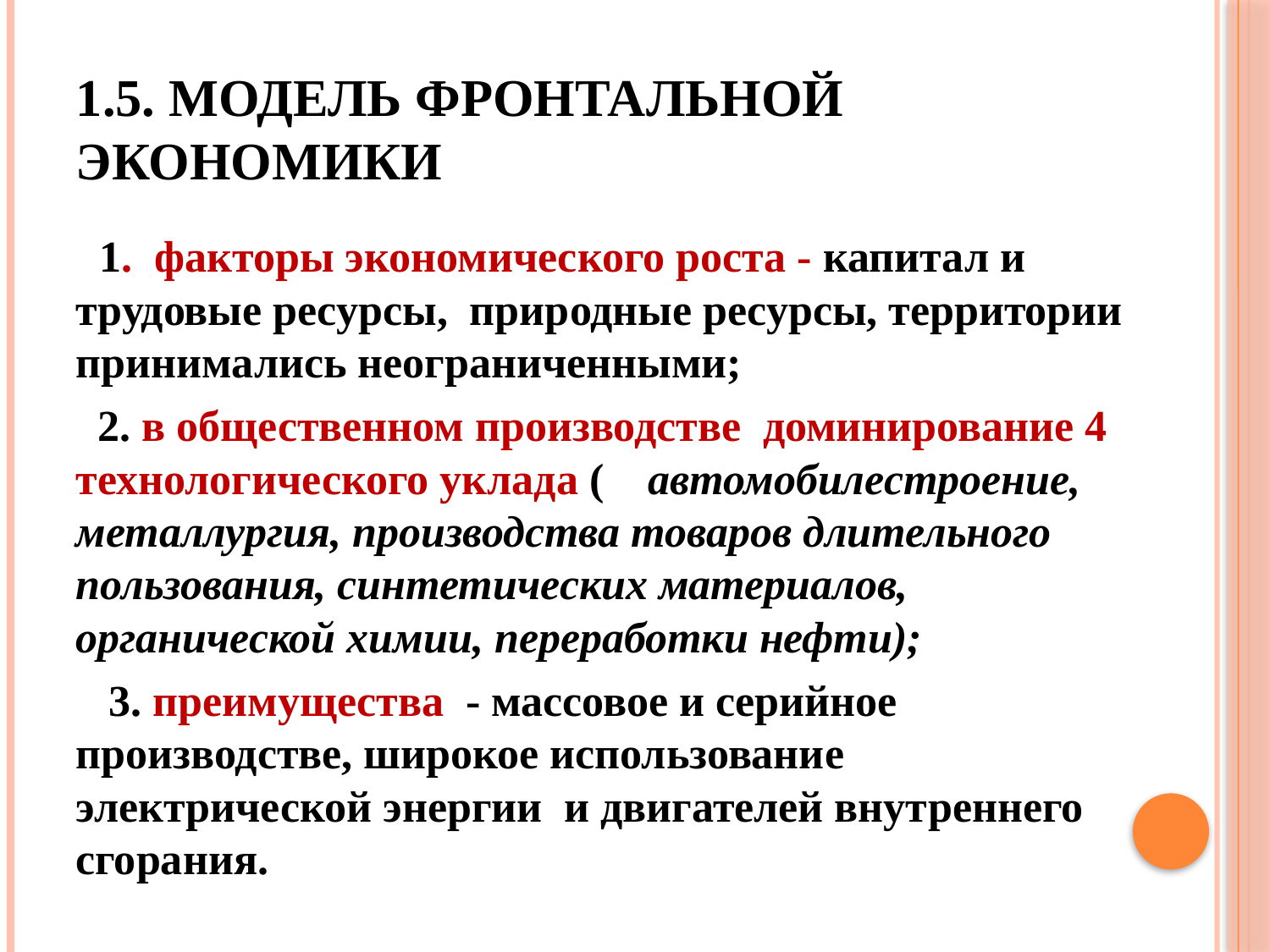

# 1.5. Модель фронтальной экономики
  1.  факторы экономического роста - капитал и трудовые ресурсы,  природные ресурсы, территории  принимались неограниченными;
  2. в общественном производстве  доминирование 4  технологического уклада (    автомобилестроение,  металлургия, производства товаров длительного пользования, синтетических материалов, органической химии, переработки нефти);
   3. преимущества  - массовое и серийное производстве, широкое использование  электрической энергии  и двигателей внутреннего сгорания.